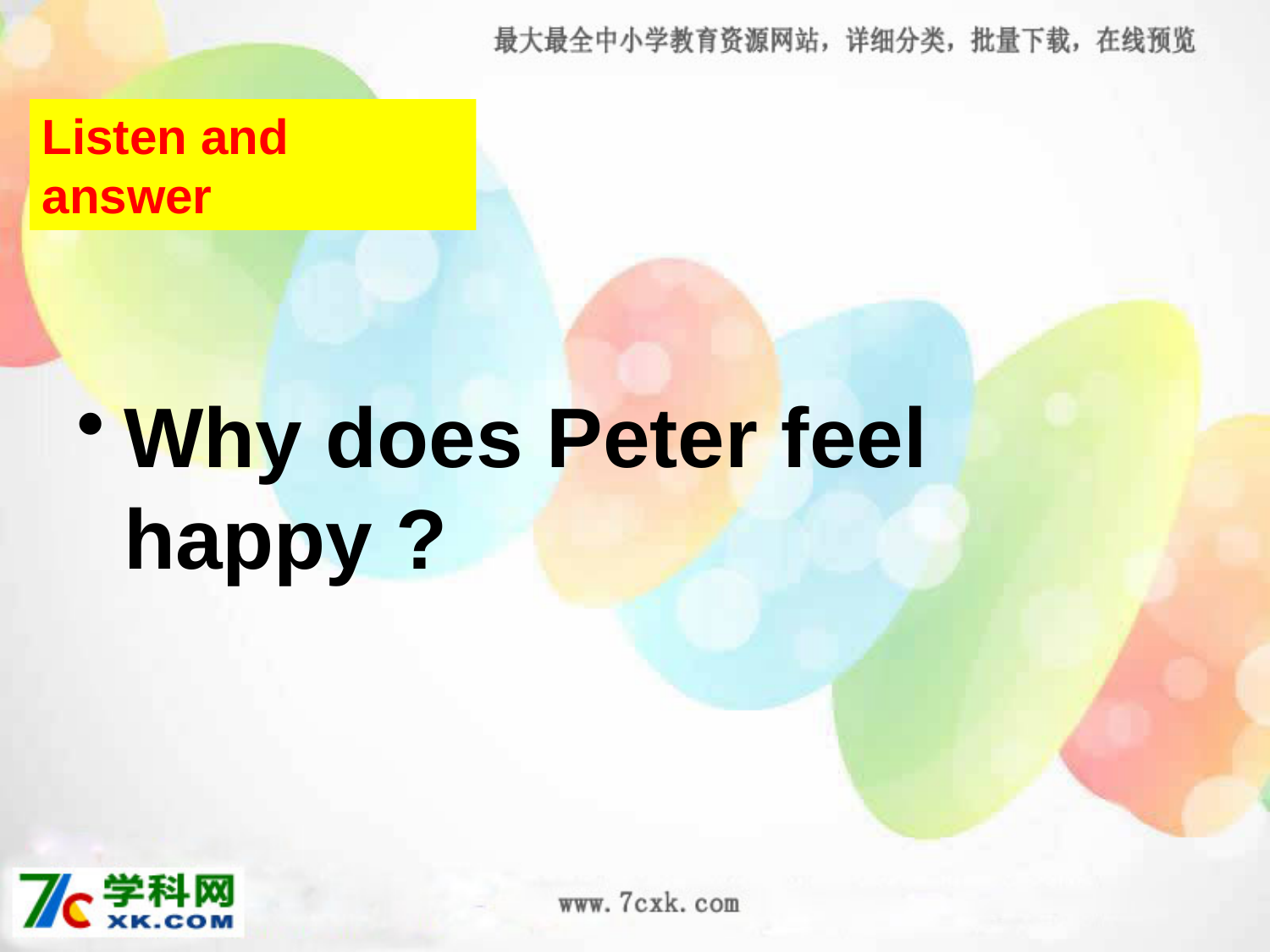

Listen and answer
Why does Peter feel happy ?